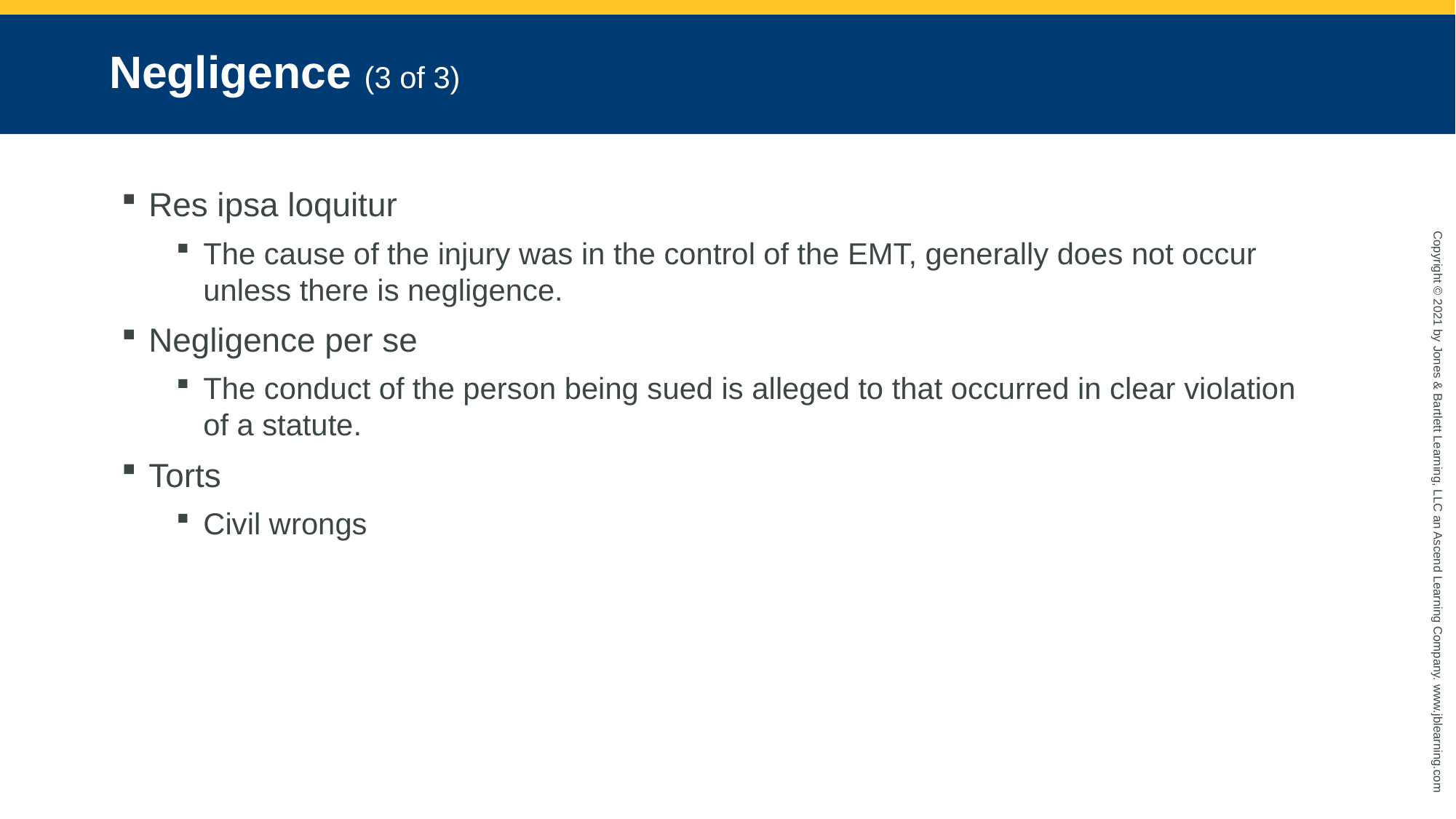

# Negligence (3 of 3)
Res ipsa loquitur
The cause of the injury was in the control of the EMT, generally does not occur unless there is negligence.
Negligence per se
The conduct of the person being sued is alleged to that occurred in clear violation of a statute.
Torts
Civil wrongs